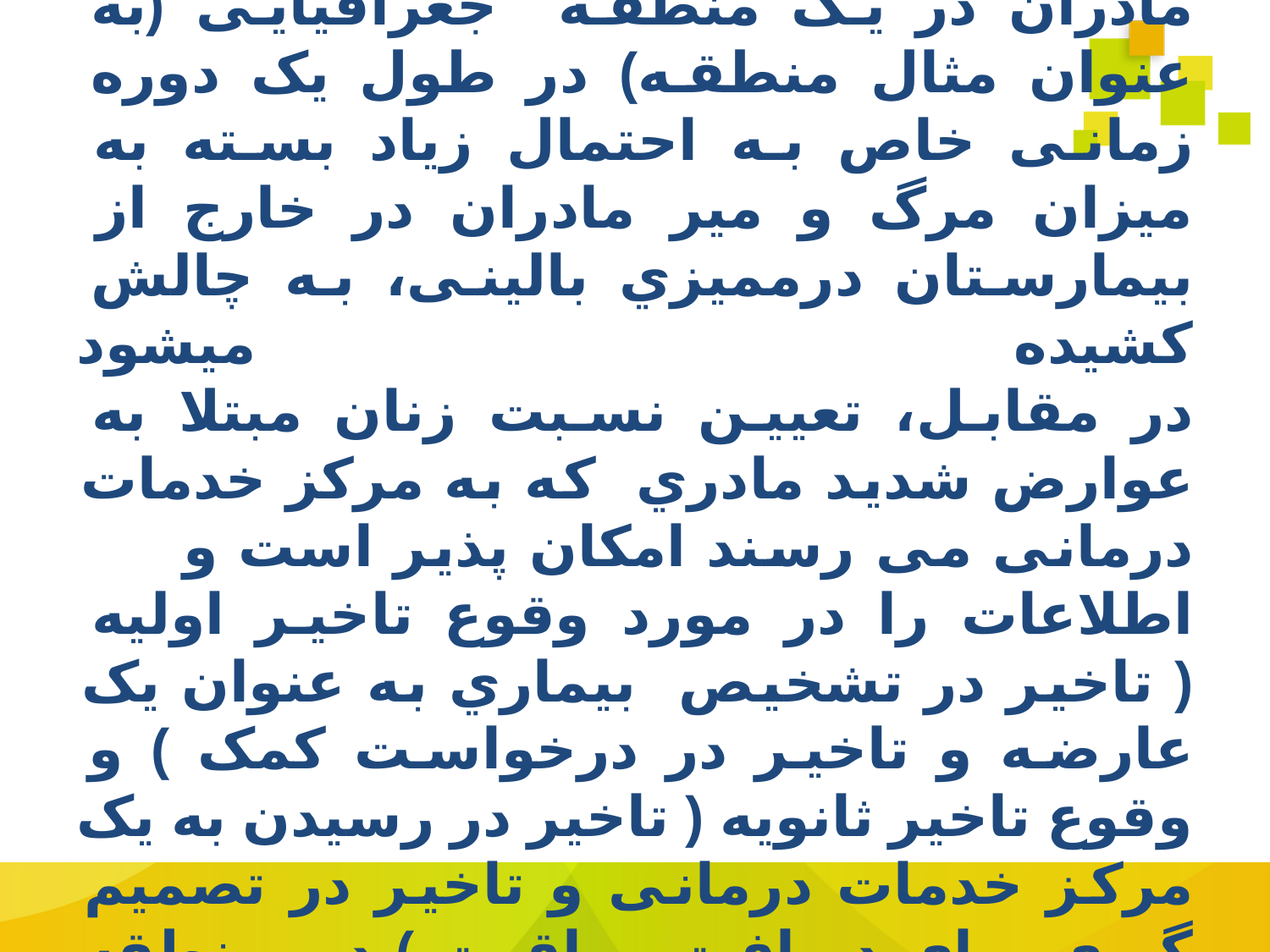

# برآورد قابل اعتمادي از مرگ و میر مادران در یک منطقه  جغرافیایی (به عنوان مثال منطقه) در طول یک دوره زمانی خاص به احتمال زیاد بسته به میزان مرگ و میر مادران در خارج از بیمارستان درممیزي بالینی، به چالش کشیده میشود در مقابل، تعیین نسبت زنان مبتلا به عوارض شدید مادري  که به مرکز خدمات درمانی می رسند امکان پذیر است و      اطلاعات را در مورد وقوع تاخیر اولیه ( تاخیر در تشخیص  بیماري به عنوان یک عارضه و تاخیر در درخواست کمک ) و وقوع تاخیر ثانویه ( تاخیر در رسیدن به یک مرکز خدمات درمانی و تاخیر در تصمیم گیري براي دریافت مراقبت ) در  منطقه بهداشتی و درمانی فراهم میکند.